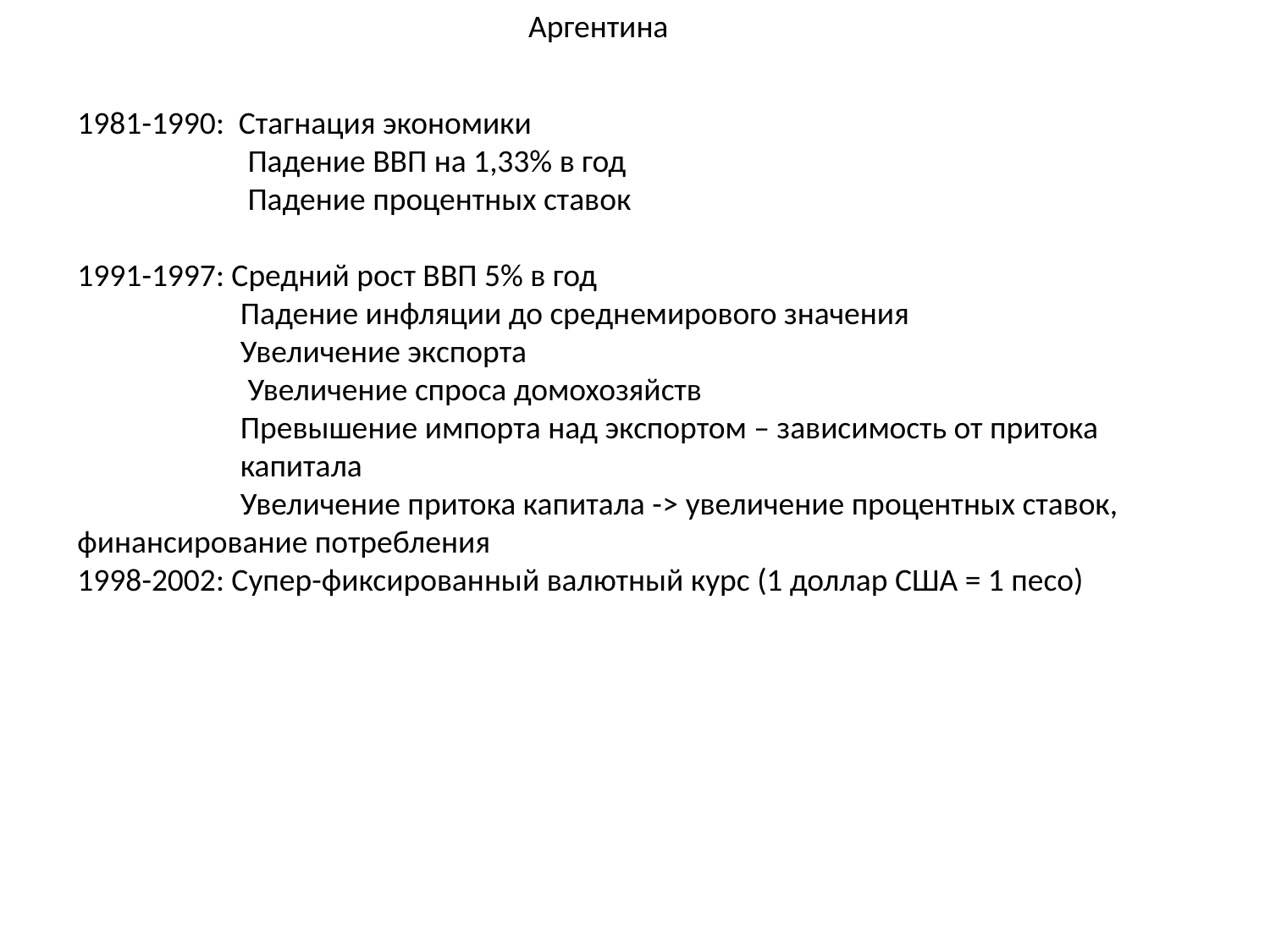

Аргентина
1981-1990:  Стагнация экономики
	      Падение ВВП на 1,33% в год
	      Падение процентных ставок

1991-1997: Средний рост ВВП 5% в год
	     Падение инфляции до среднемирового значения
	     Увеличение экспорта
	      Увеличение спроса домохозяйств
	     Превышение импорта над экспортом – зависимость от притока 	     капитала
	     Увеличение притока капитала -> увеличение процентных ставок, финансирование потребления
1998-2002: Супер-фиксированный валютный курс (1 доллар США = 1 песо)